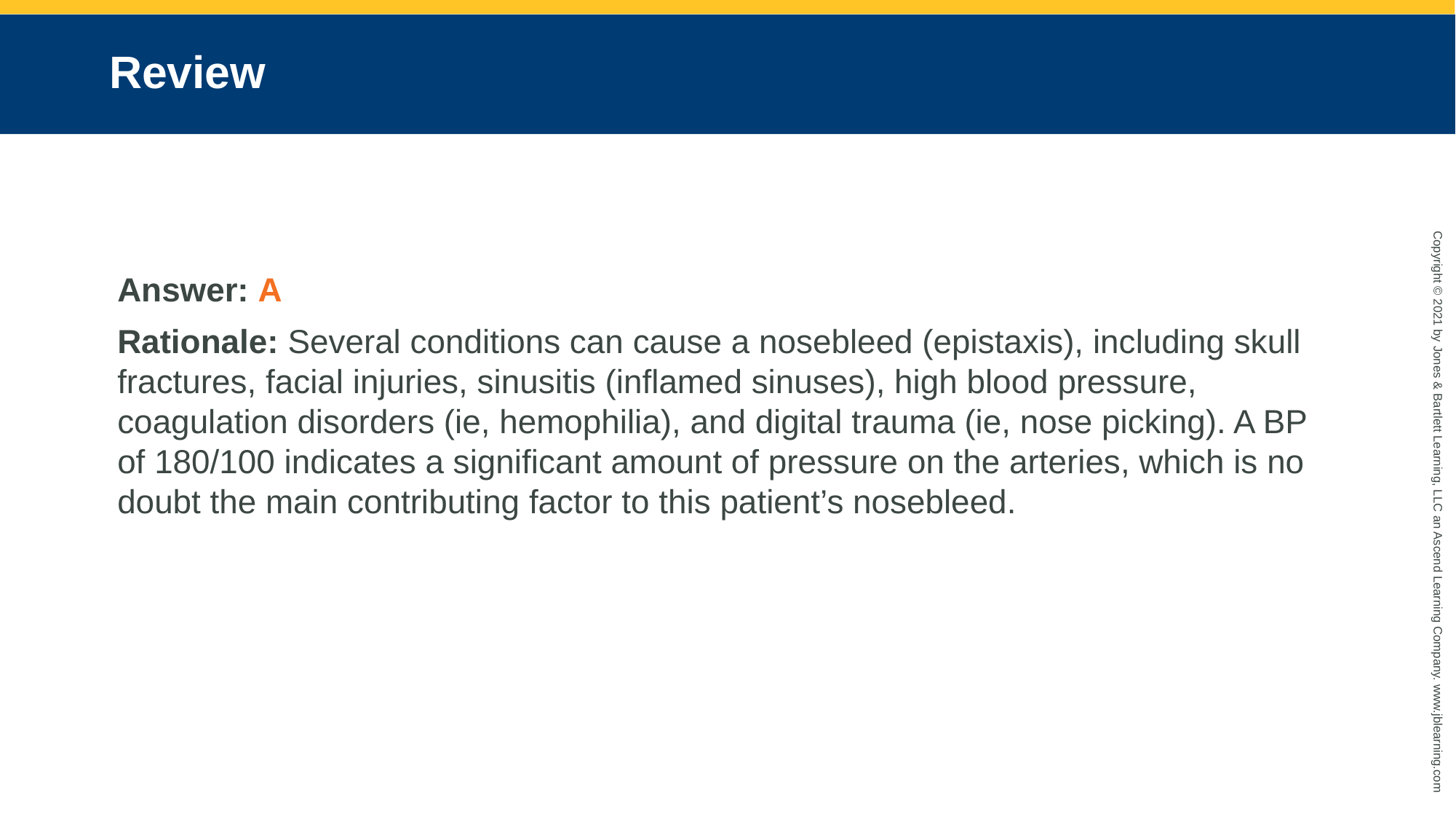

# Review
Answer: A
Rationale: Several conditions can cause a nosebleed (epistaxis), including skull fractures, facial injuries, sinusitis (inflamed sinuses), high blood pressure, coagulation disorders (ie, hemophilia), and digital trauma (ie, nose picking). A BP of 180/100 indicates a significant amount of pressure on the arteries, which is no doubt the main contributing factor to this patient’s nosebleed.